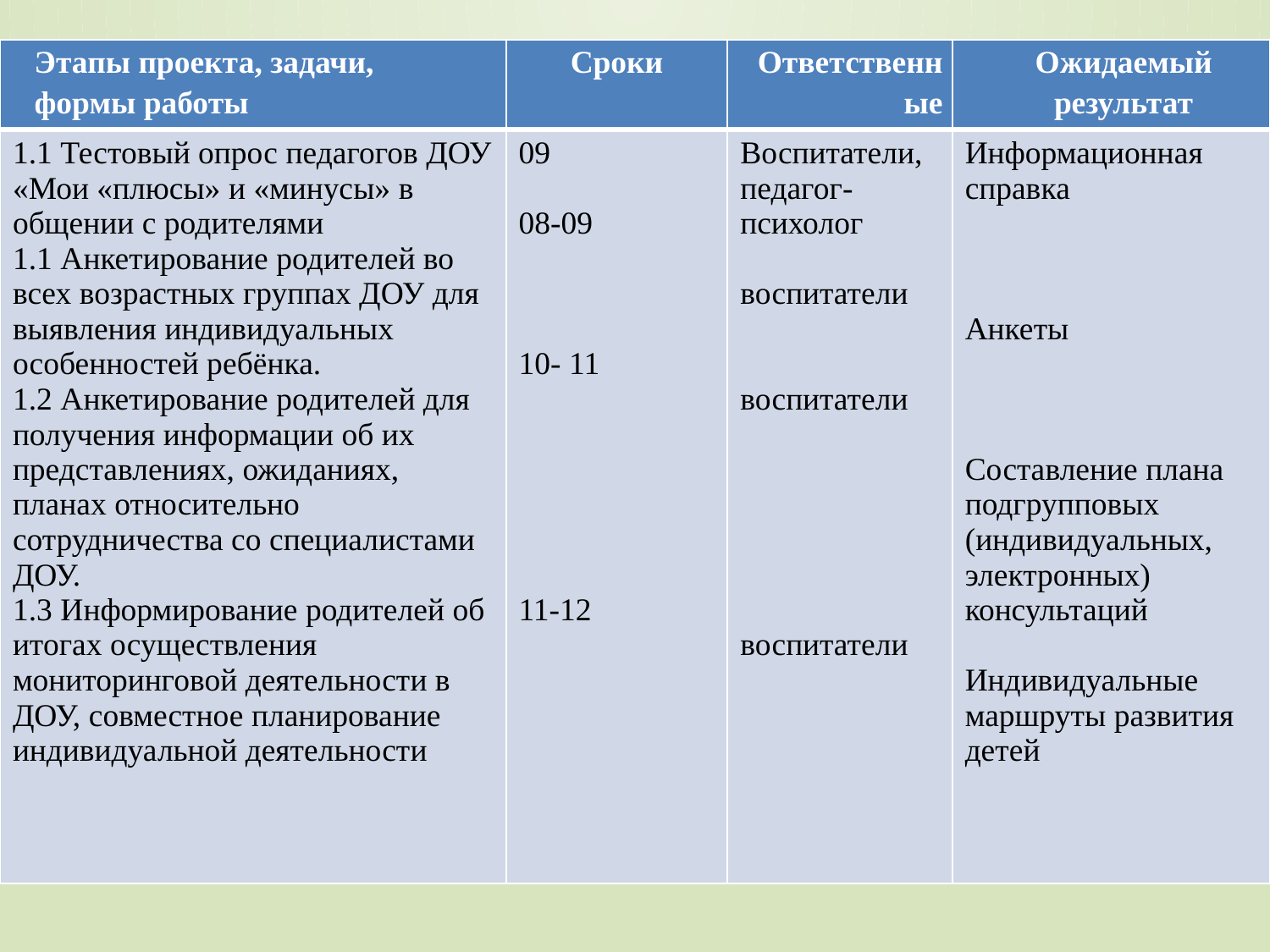

#
| Этапы проекта, задачи, формы работы | Сроки | Ответственные | Ожидаемый результат |
| --- | --- | --- | --- |
| 1.1 Тестовый опрос педагогов ДОУ «Мои «плюсы» и «минусы» в общении с родителями 1.1 Анкетирование родителей во всех возрастных группах ДОУ для выявления индивидуальных особенностей ребёнка. 1.2 Анкетирование родителей для получения информации об их представлениях, ожиданиях, планах относительно сотрудничества со специалистами ДОУ. 1.3 Информирование родителей об итогах осуществления мониторинговой деятельности в ДОУ, совместное планирование индивидуальной деятельности | 09   08-09       10- 11             11-12 | Воспитатели, педагог-психолог   воспитатели     воспитатели             воспитатели | Информационная справка       Анкеты       Составление плана подгрупповых (индивидуальных, электронных) консультаций   Индивидуальные маршруты развития детей |